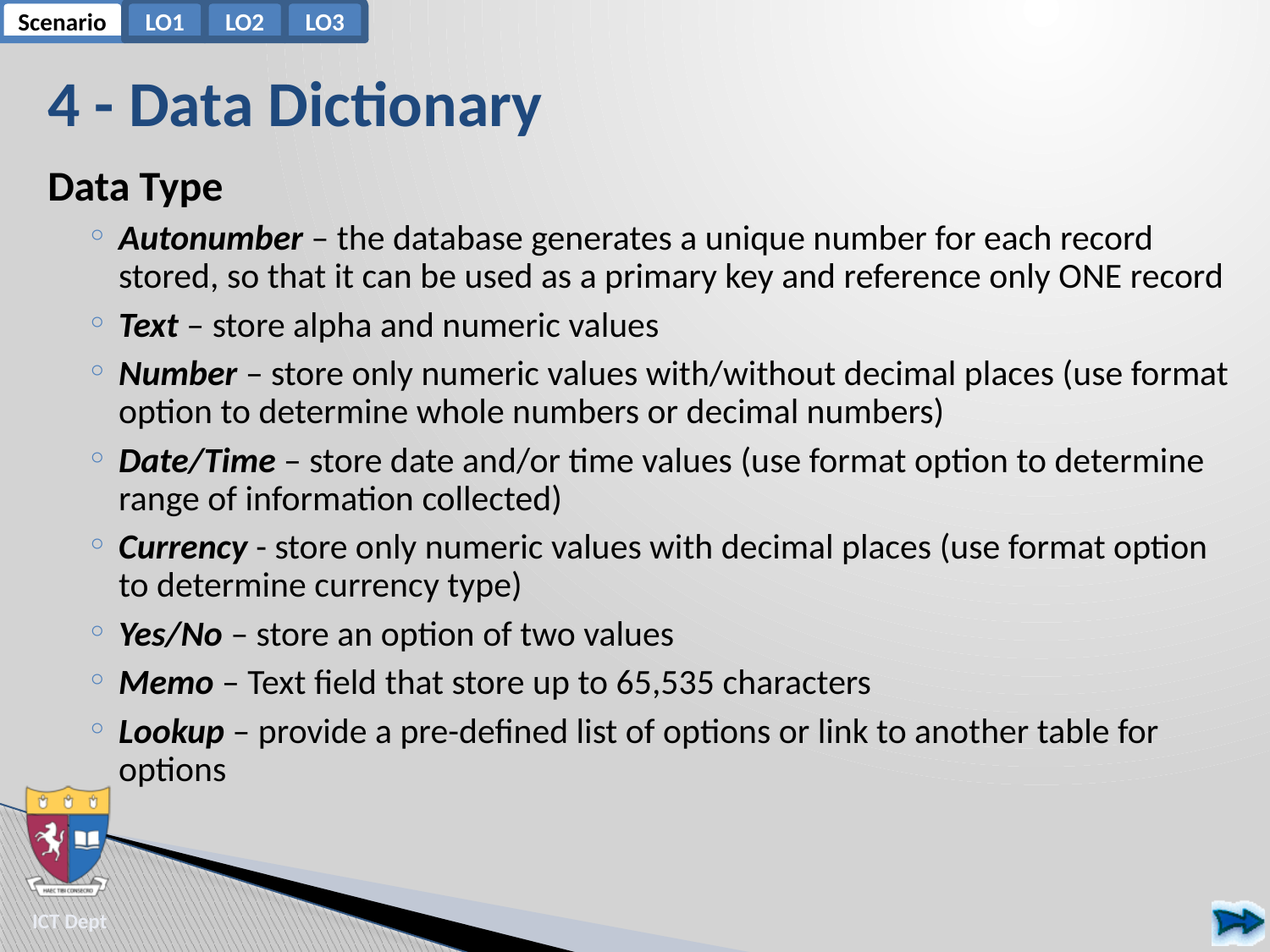

# 4 - Data Dictionary
Data Type
Autonumber – the database generates a unique number for each record stored, so that it can be used as a primary key and reference only ONE record
Text – store alpha and numeric values
Number – store only numeric values with/without decimal places (use format option to determine whole numbers or decimal numbers)
Date/Time – store date and/or time values (use format option to determine range of information collected)
Currency - store only numeric values with decimal places (use format option to determine currency type)
Yes/No – store an option of two values
Memo – Text field that store up to 65,535 characters
Lookup – provide a pre-defined list of options or link to another table for options